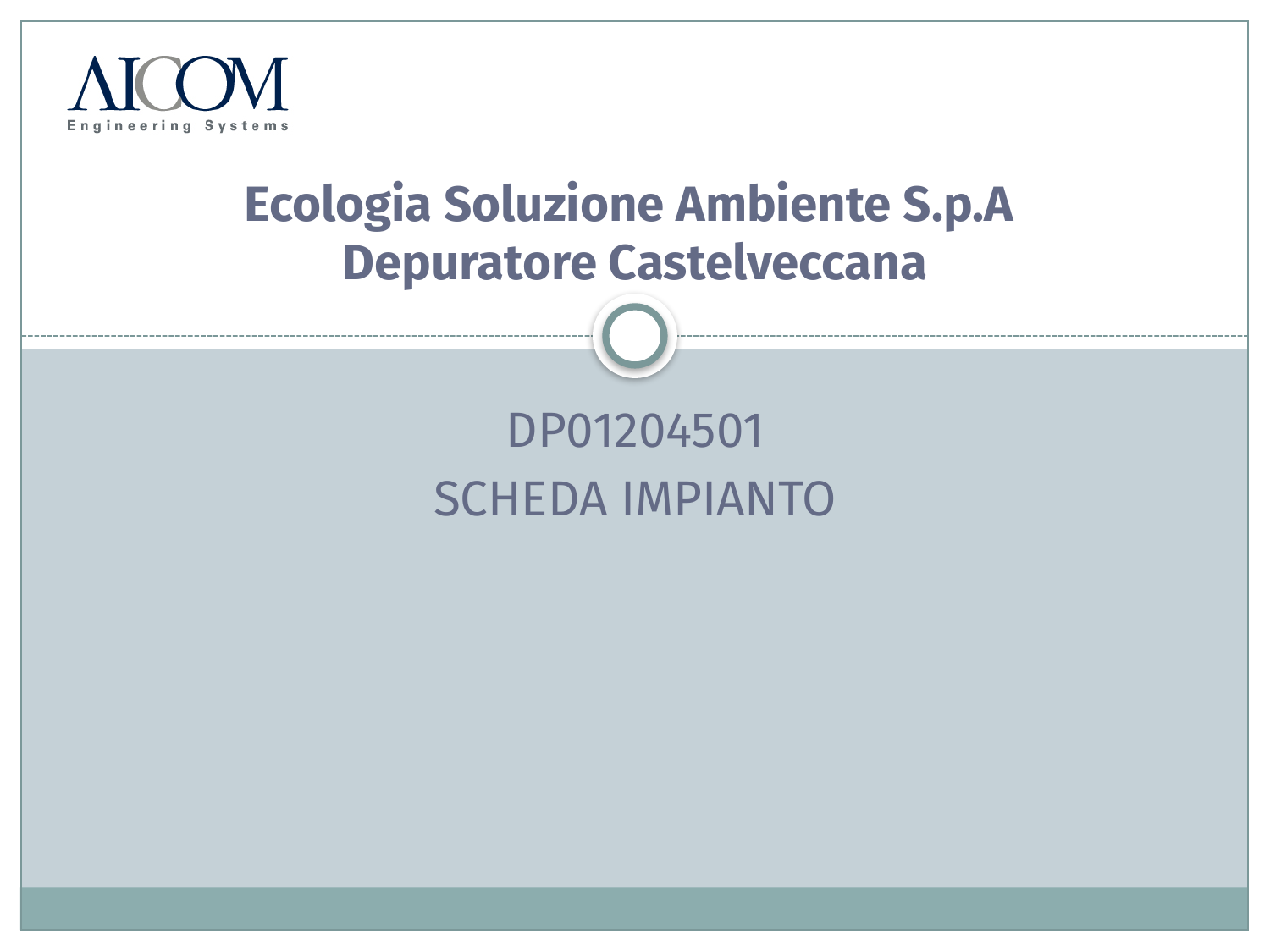

# Ecologia Soluzione Ambiente S.p.A Depuratore Castelveccana
DP01204501
SCHEDA IMPIANTO